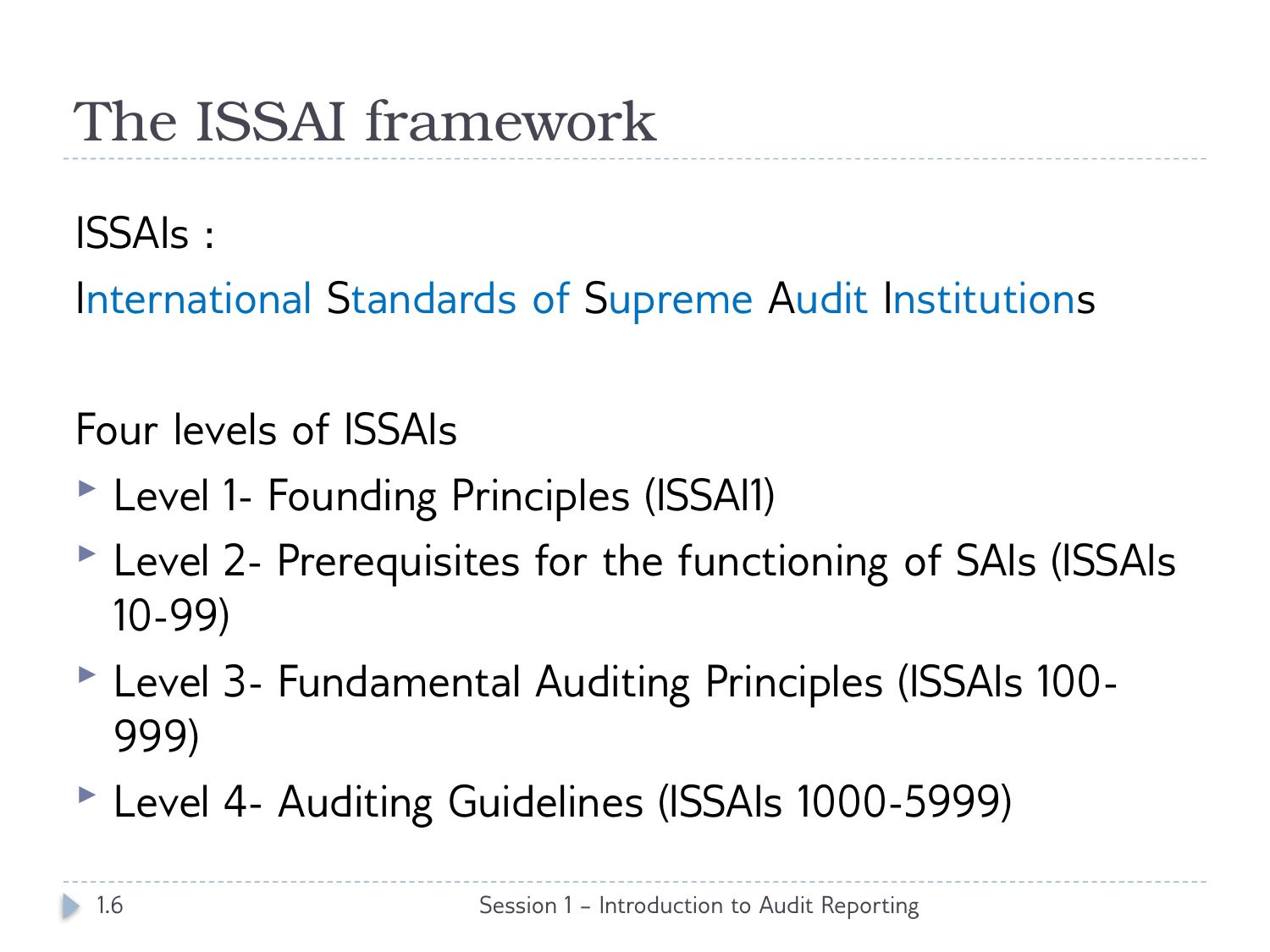

# The ISSAI framework
ISSAIs :
International Standards of Supreme Audit Institutions

Four levels of ISSAIs
Level 1- Founding Principles (ISSAI1)
Level 2- Prerequisites for the functioning of SAIs (ISSAIs 10-99)
Level 3- Fundamental Auditing Principles (ISSAIs 100-999)
Level 4- Auditing Guidelines (ISSAIs 1000-5999)

1.6
Session 1 – Introduction to Audit Reporting